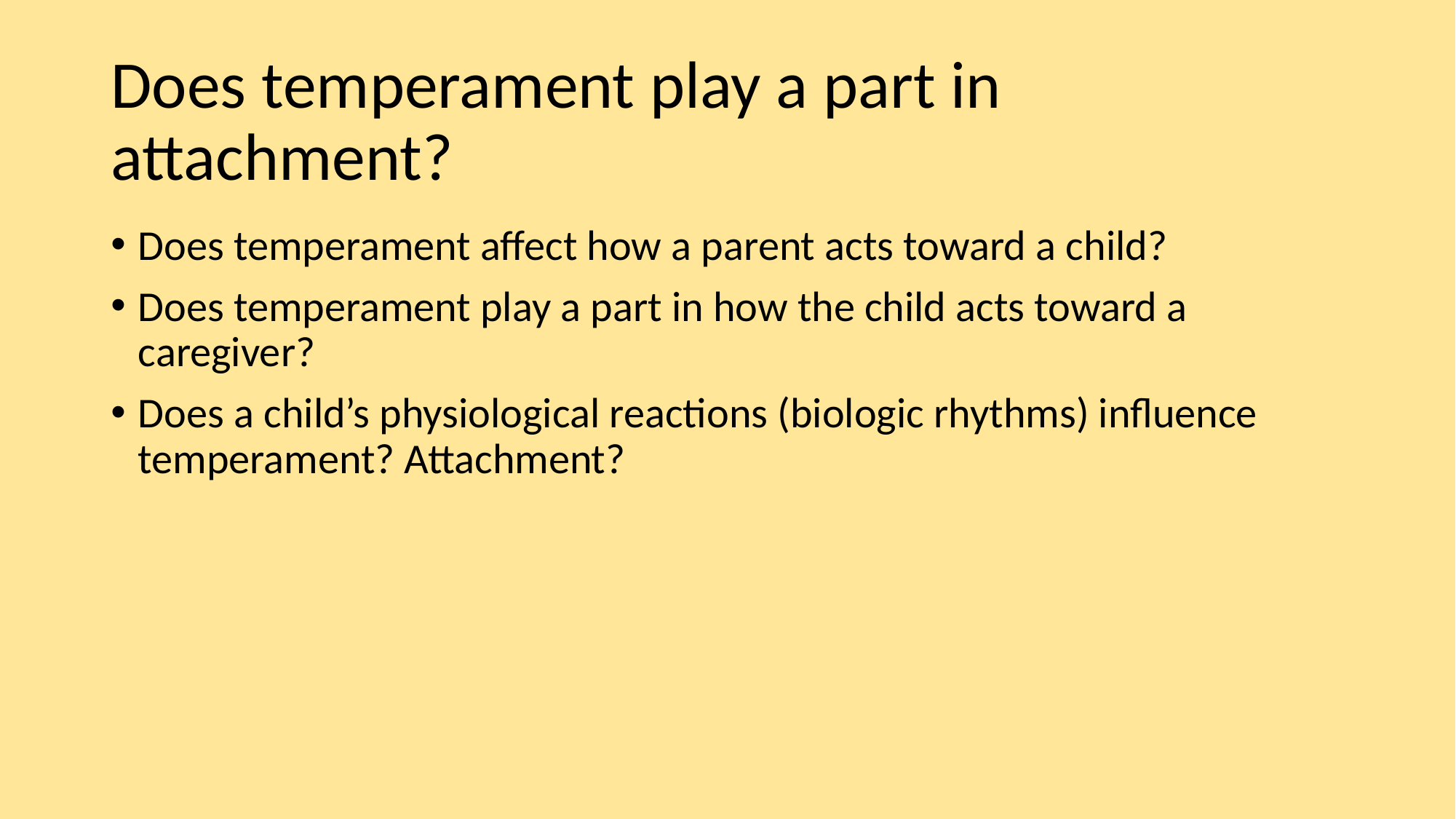

# Does temperament play a part in attachment?
Does temperament affect how a parent acts toward a child?
Does temperament play a part in how the child acts toward a caregiver?
Does a child’s physiological reactions (biologic rhythms) influence temperament? Attachment?